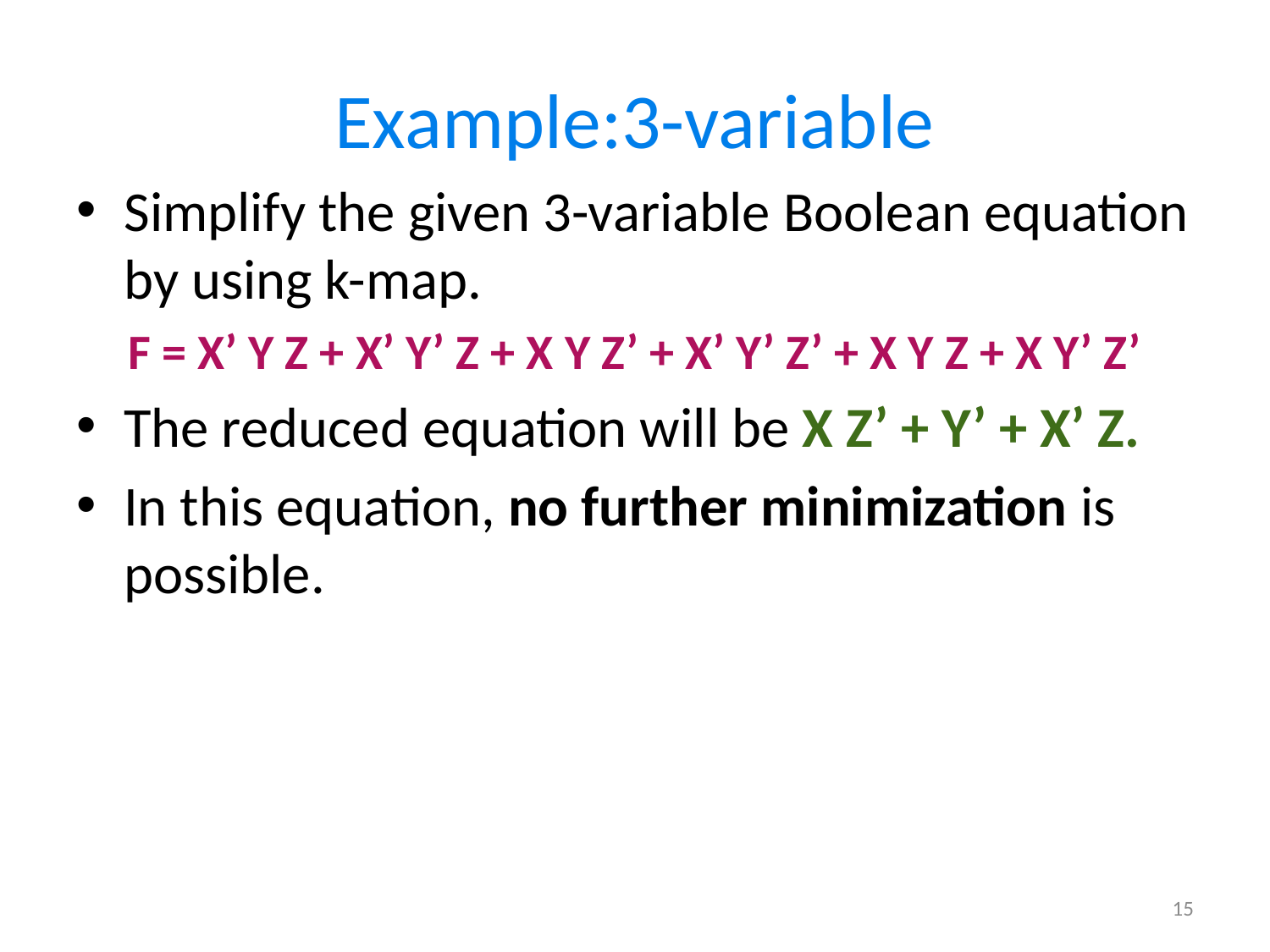

# Example:3-variable
Simplify the given 3-variable Boolean equation by using k-map.
F = X’ Y Z + X’ Y’ Z + X Y Z’ + X’ Y’ Z’ + X Y Z + X Y’ Z’
The reduced equation will be X Z’ + Y’ + X’ Z.
In this equation, no further minimization is possible.

15